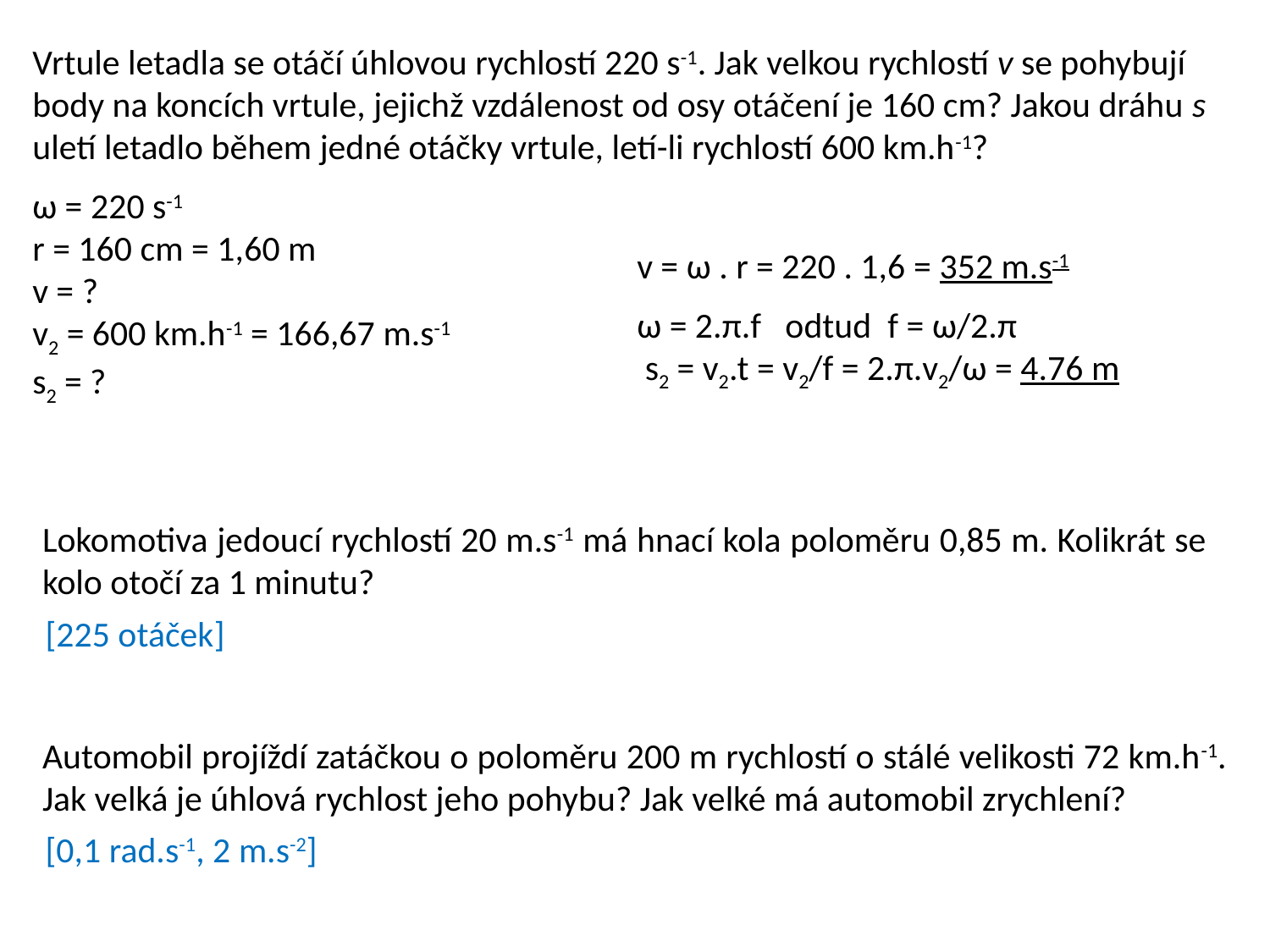

Vrtule letadla se otáčí úhlovou rychlostí 220 s-1. Jak velkou rychlostí v se pohybují body na koncích vrtule, jejichž vzdálenost od osy otáčení je 160 cm? Jakou dráhu s uletí letadlo během jedné otáčky vrtule, letí-li rychlostí 600 km.h-1?

ω = 220 s-1
r = 160 cm = 1,60 m
v = ?
v2 = 600 km.h-1 = 166,67 m.s-1
s2 = ?
v = ω . r = 220 . 1,6 = 352 m.s-1

ω = 2.π.f   odtud  f = ω/2.π
 s2 = v2.t = v2/f = 2.π.v2/ω = 4.76 m
Lokomotiva jedoucí rychlostí 20 m.s-1 má hnací kola poloměru 0,85 m. Kolikrát se kolo otočí za 1 minutu?
[225 otáček]
Automobil projíždí zatáčkou o poloměru 200 m rychlostí o stálé velikosti 72 km.h-1. Jak velká je úhlová rychlost jeho pohybu? Jak velké má automobil zrychlení?
[0,1 rad.s-1, 2 m.s-2]